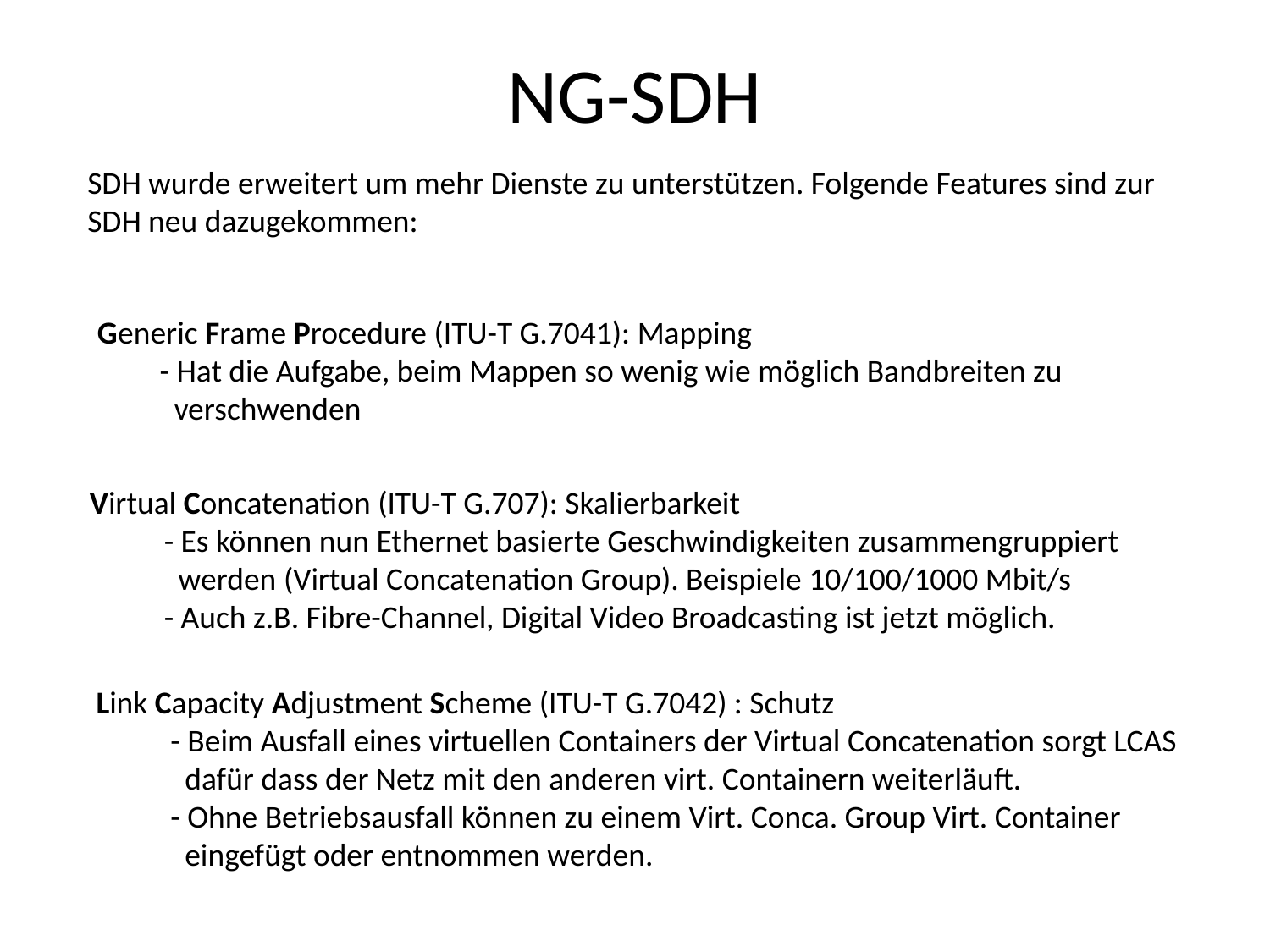

# NG-SDH
SDH wurde erweitert um mehr Dienste zu unterstützen. Folgende Features sind zur SDH neu dazugekommen:
Generic Frame Procedure (ITU-T G.7041): Mapping
	- Hat die Aufgabe, beim Mappen so wenig wie möglich Bandbreiten zu 	  	  verschwenden
Virtual Concatenation (ITU-T G.707): Skalierbarkeit
	- Es können nun Ethernet basierte Geschwindigkeiten zusammengruppiert 	  werden (Virtual Concatenation Group). Beispiele 10/100/1000 Mbit/s
	- Auch z.B. Fibre-Channel, Digital Video Broadcasting ist jetzt möglich.
Link Capacity Adjustment Scheme (ITU-T G.7042) : Schutz
	- Beim Ausfall eines virtuellen Containers der Virtual Concatenation sorgt LCAS 	  dafür dass der Netz mit den anderen virt. Containern weiterläuft.
	- Ohne Betriebsausfall können zu einem Virt. Conca. Group Virt. Container 	  eingefügt oder entnommen werden.